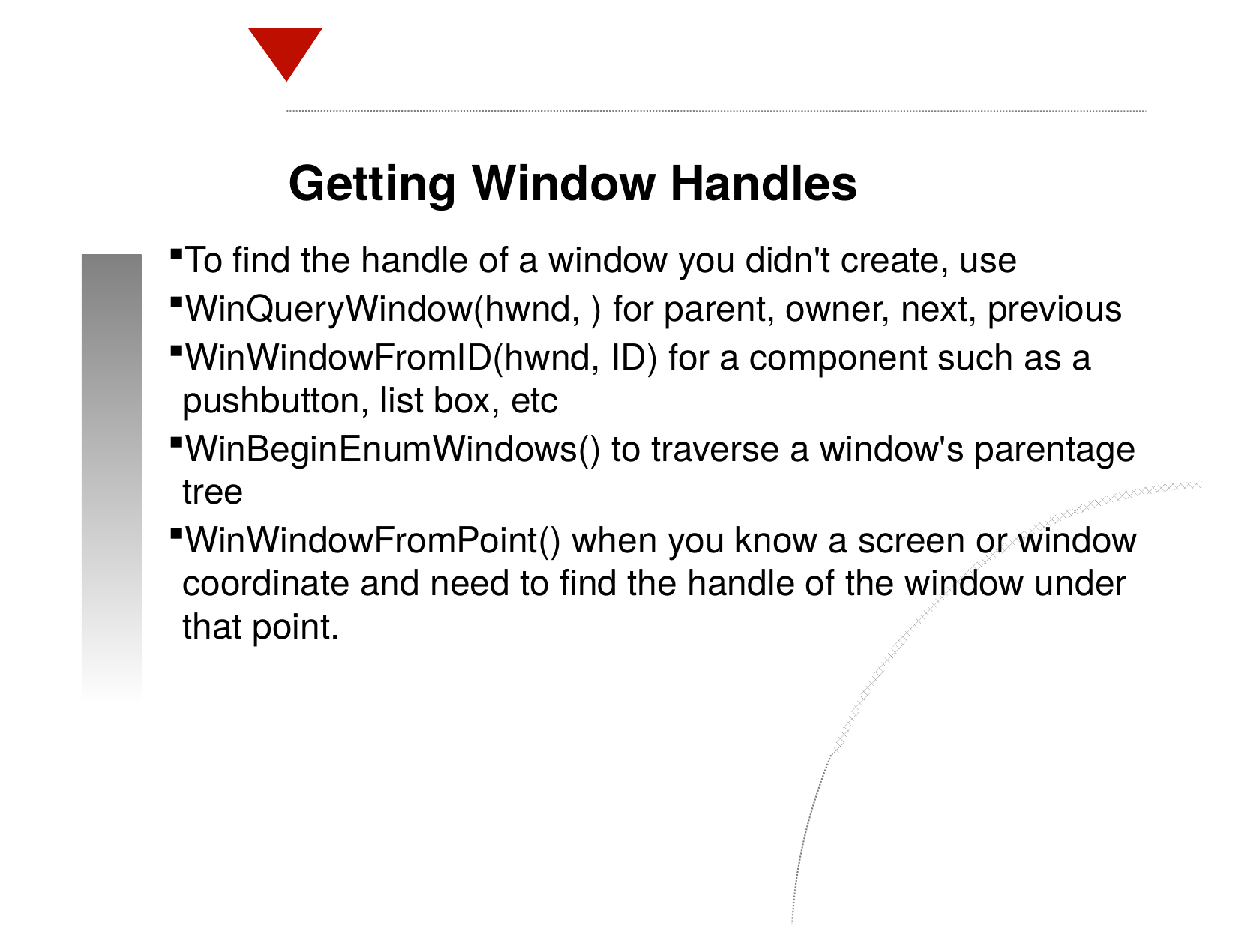

Getting Window Handles
To find the handle of a window you didn't create, use
WinQueryWindow(hwnd, ) for parent, owner, next, previous
WinWindowFromID(hwnd, ID) for a component such as a pushbutton, list box, etc
WinBeginEnumWindows() to traverse a window's parentage tree
WinWindowFromPoint() when you know a screen or window coordinate and need to find the handle of the window under that point.